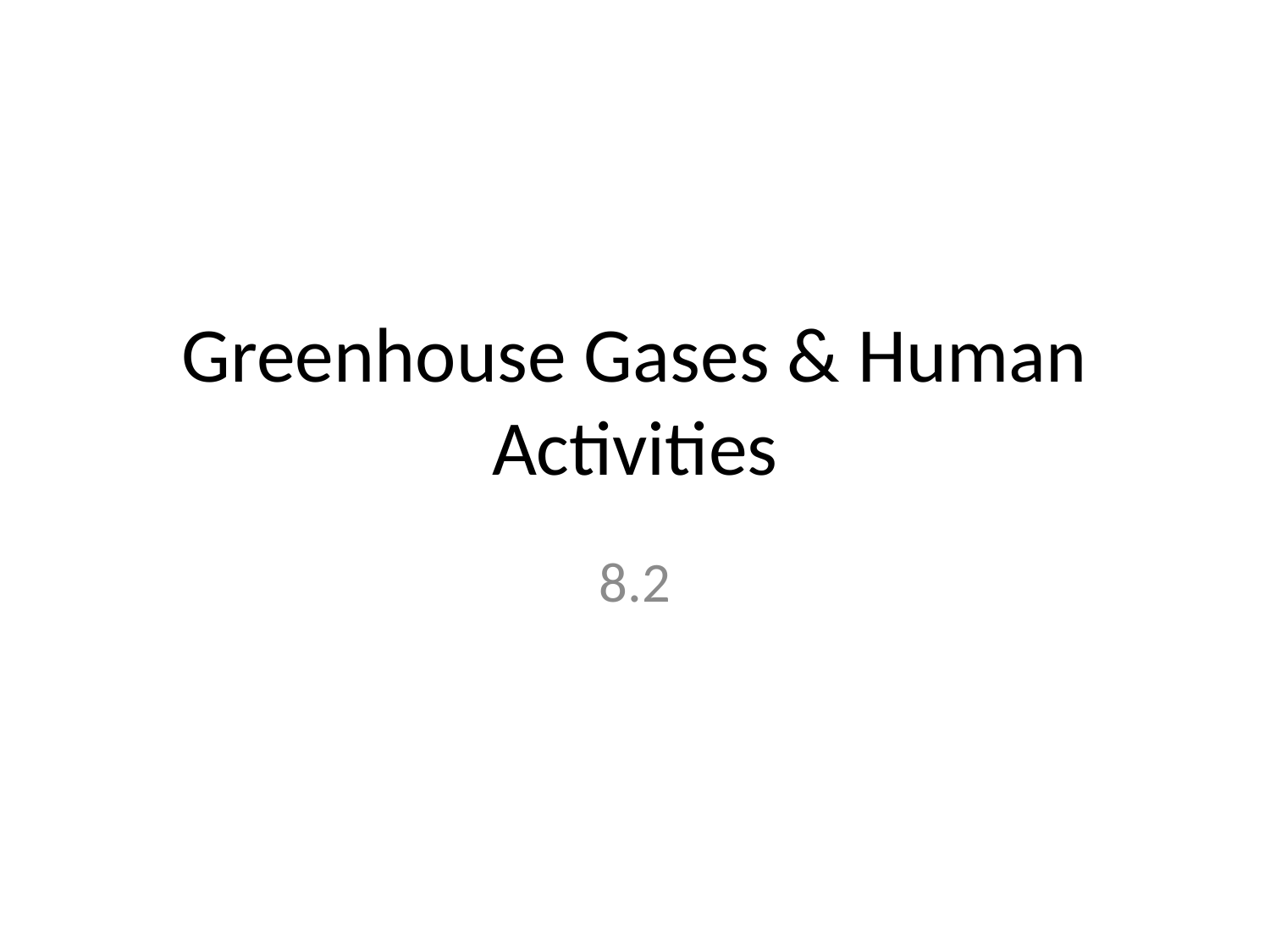

# Greenhouse Gases & Human Activities
8.2